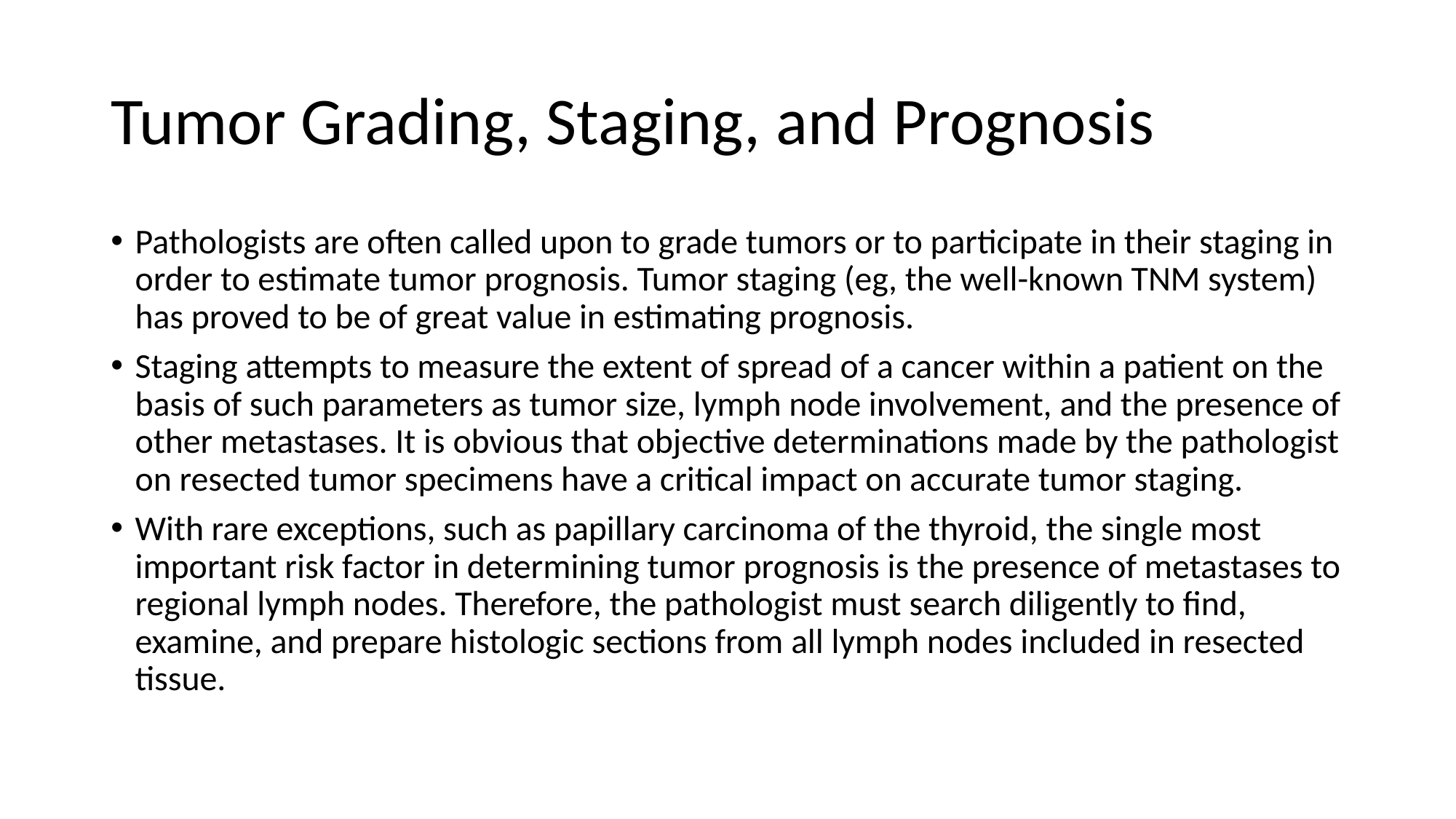

# Tumor Grading, Staging, and Prognosis
Pathologists are often called upon to grade tumors or to participate in their staging in order to estimate tumor prognosis. Tumor staging (eg, the well-known TNM system) has proved to be of great value in estimating prognosis.
Staging attempts to measure the extent of spread of a cancer within a patient on the basis of such parameters as tumor size, lymph node involvement, and the presence of other metastases. It is obvious that objective determinations made by the pathologist on resected tumor specimens have a critical impact on accurate tumor staging.
With rare exceptions, such as papillary carcinoma of the thyroid, the single most important risk factor in determining tumor prognosis is the presence of metastases to regional lymph nodes. Therefore, the pathologist must search diligently to find, examine, and prepare histologic sections from all lymph nodes included in resected tissue.